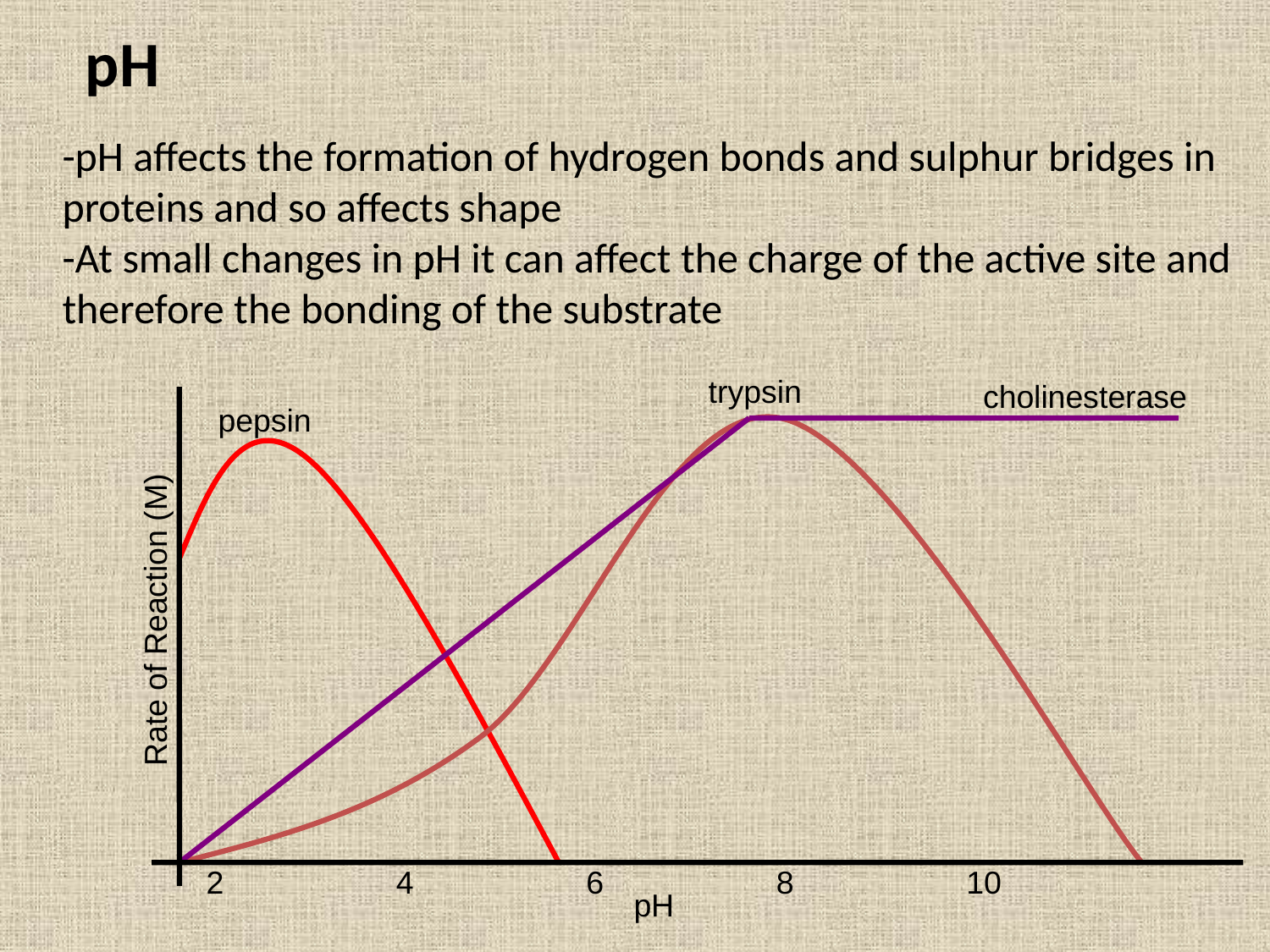

pH
# -pH affects the formation of hydrogen bonds and sulphur bridges in proteins and so affects shape -At small changes in pH it can affect the charge of the active site and therefore the bonding of the substrate
trypsin
cholinesterase

pepsin

Rate of Reaction (M)

2
4
6
8
10
pH